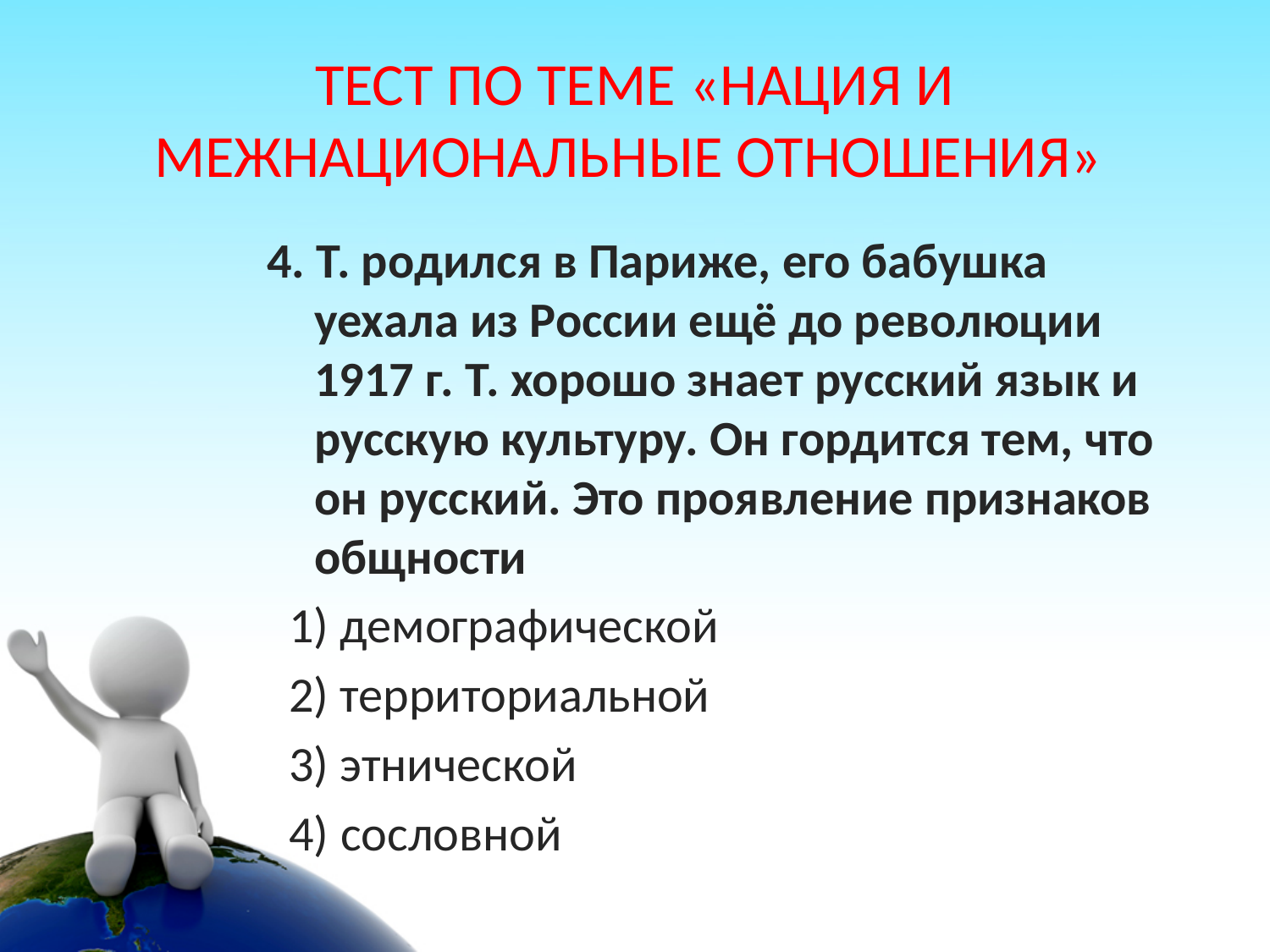

# ТЕСТ ПО ТЕМЕ «НАЦИЯ И МЕЖНАЦИОНАЛЬНЫЕ ОТНОШЕНИЯ»
4. Т. родился в Париже, его бабушка уехала из России ещё до революции 1917 г. Т. хорошо знает русский язык и русскую культуру. Он гордится тем, что он русский. Это проявление признаков общности
  1) демографической
  2) территориальной
  3) этнической
  4) сословной